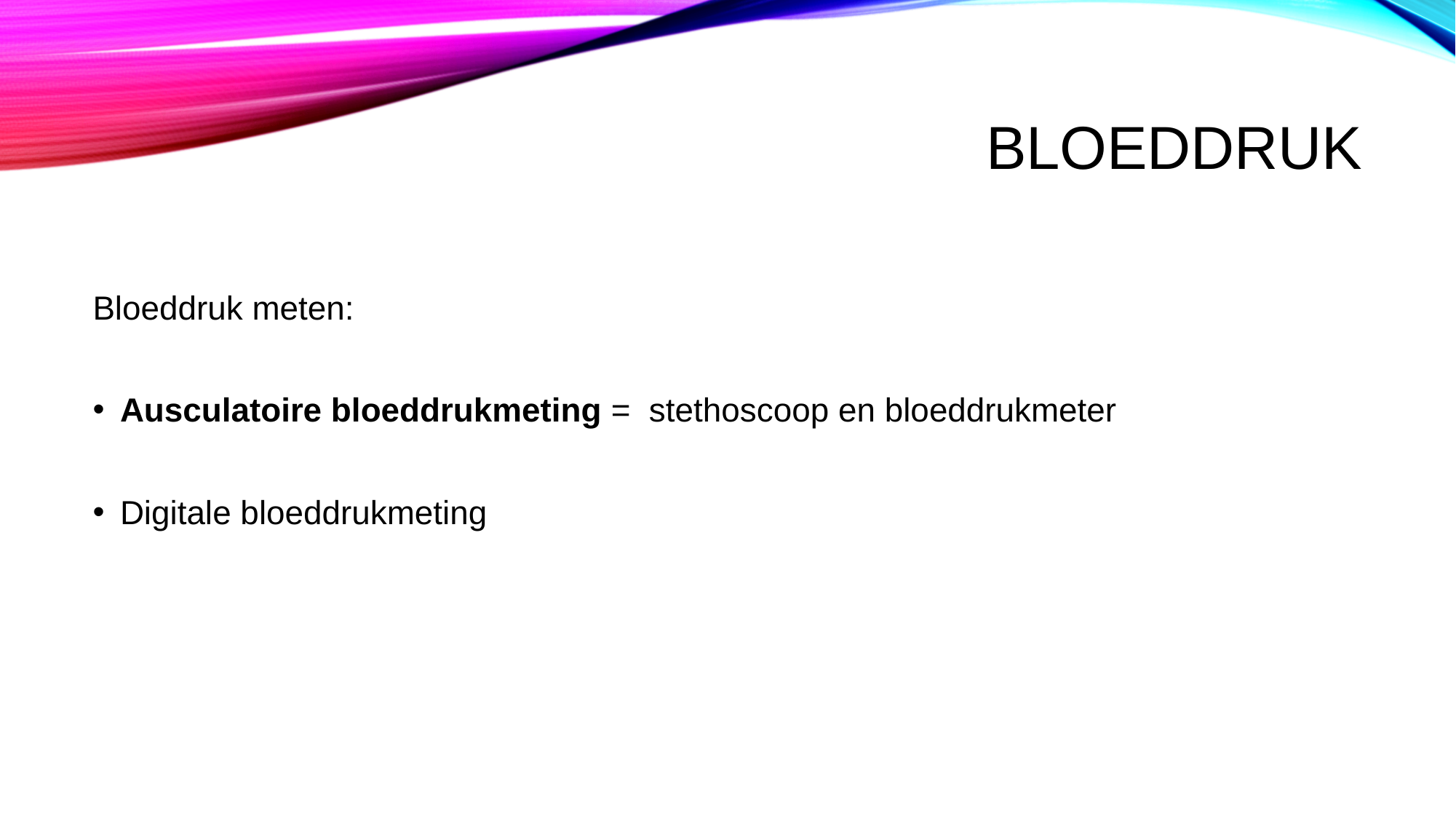

# Bloeddruk

Bloeddruk meten:

Ausculatoire bloeddrukmeting =  stethoscoop en bloeddrukmeter

Digitale bloeddrukmeting